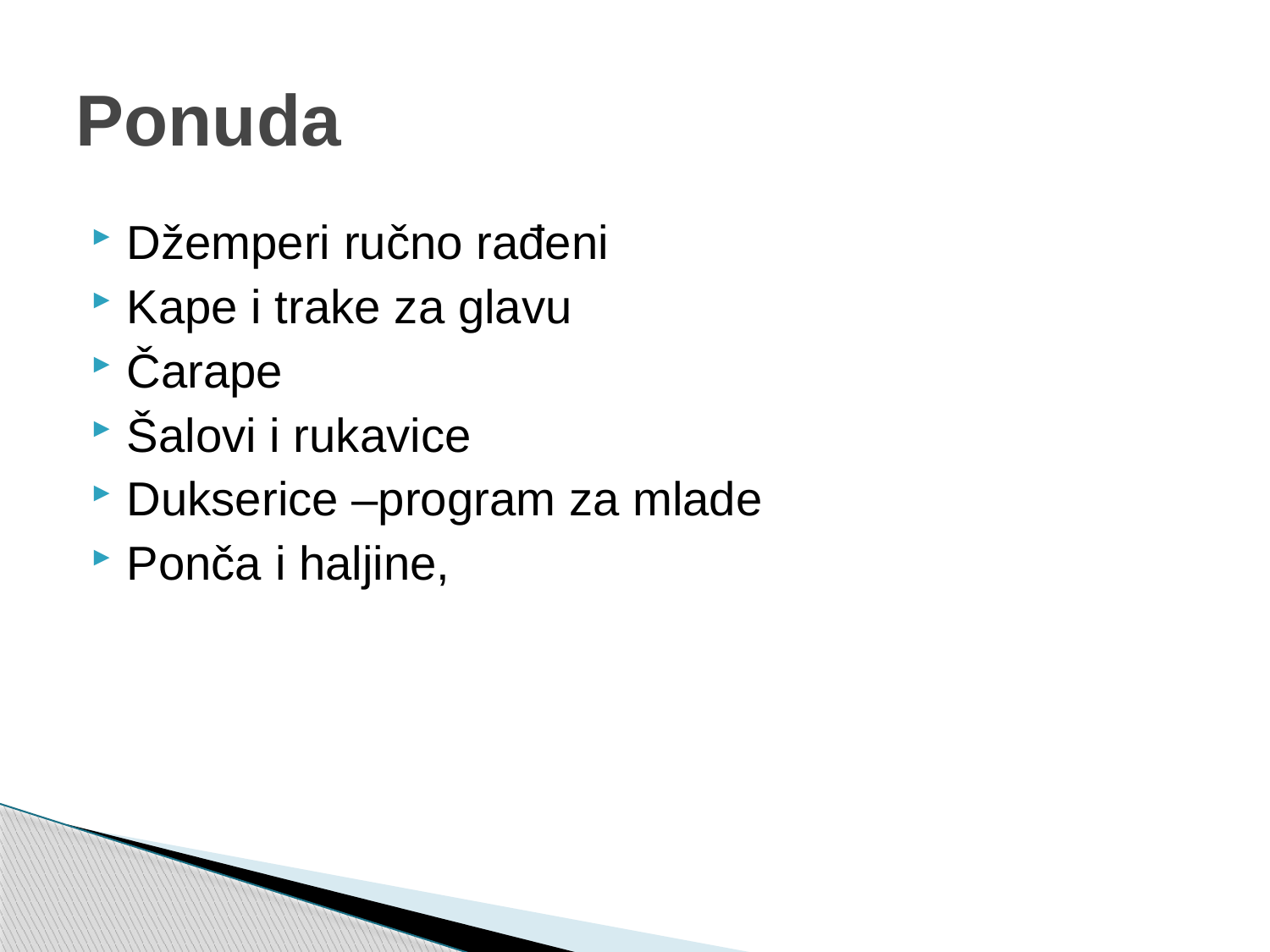

# Ponuda
Džemperi ručno rađeni
Kape i trake za glavu
Čarape
Šalovi i rukavice
Dukserice –program za mlade
Ponča i haljine,